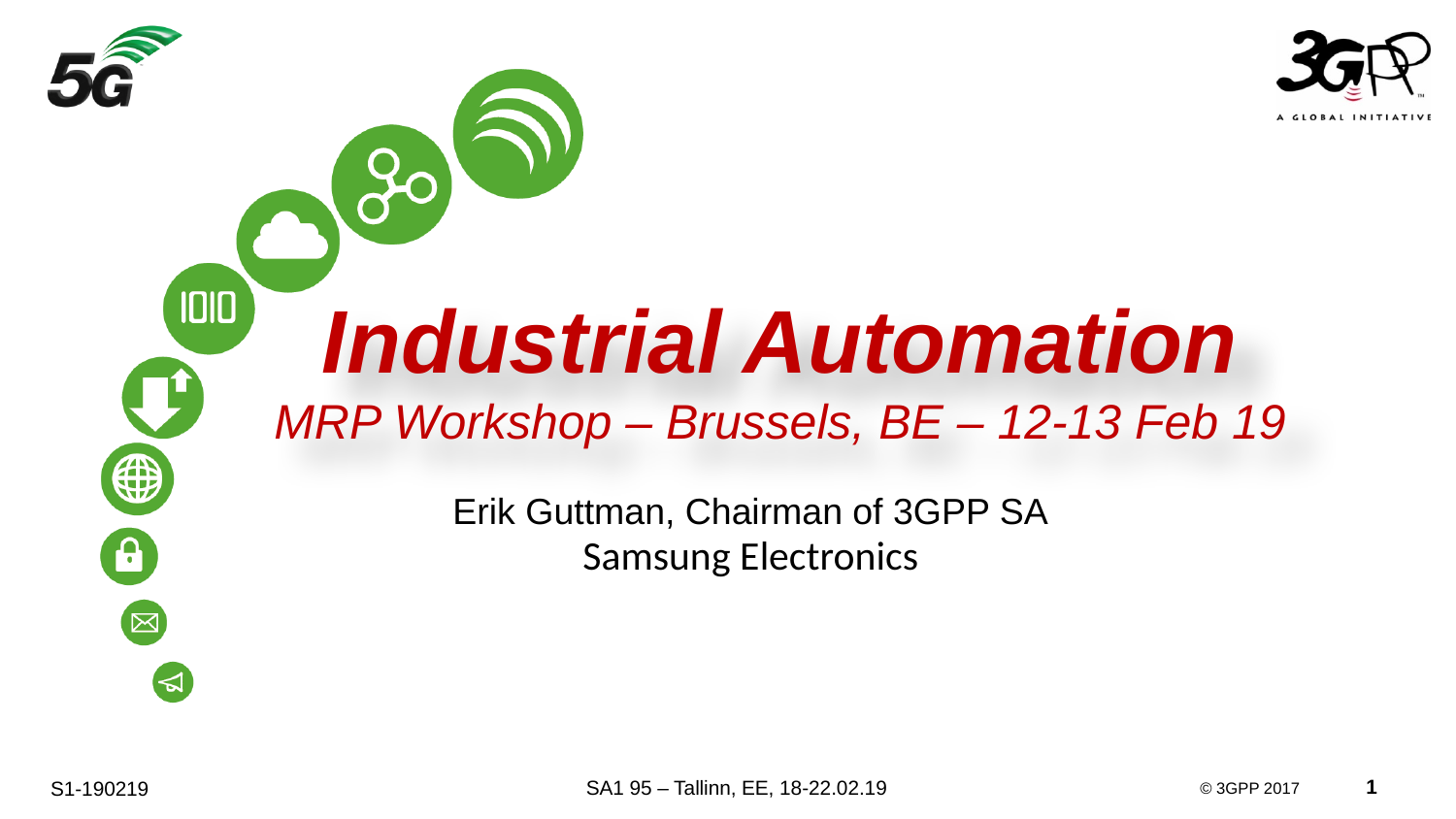

Industrial Automation
MRP Workshop – Brussels, BE – 12-13 Feb 19
Erik Guttman, Chairman of 3GPP SA
Samsung Electronics